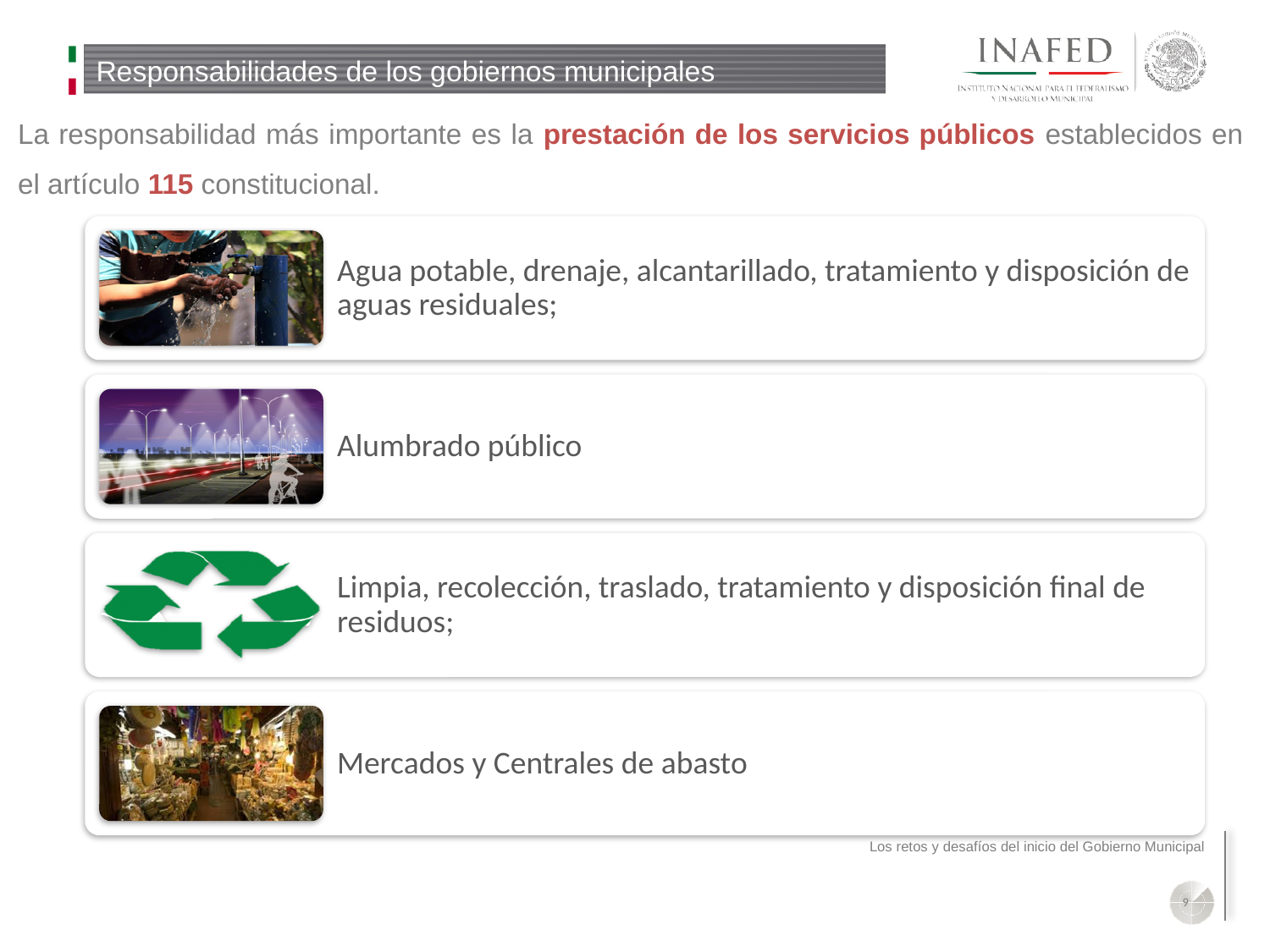

# Responsabilidades de los gobiernos municipales
La responsabilidad más importante es la prestación de los servicios públicos establecidos en el artículo 115 constitucional.
Agua potable, drenaje, alcantarillado, tratamiento y disposición de aguas residuales;
Alumbrado público
Limpia, recolección, traslado, tratamiento y disposición final de residuos;
Mercados y Centrales de abasto
9